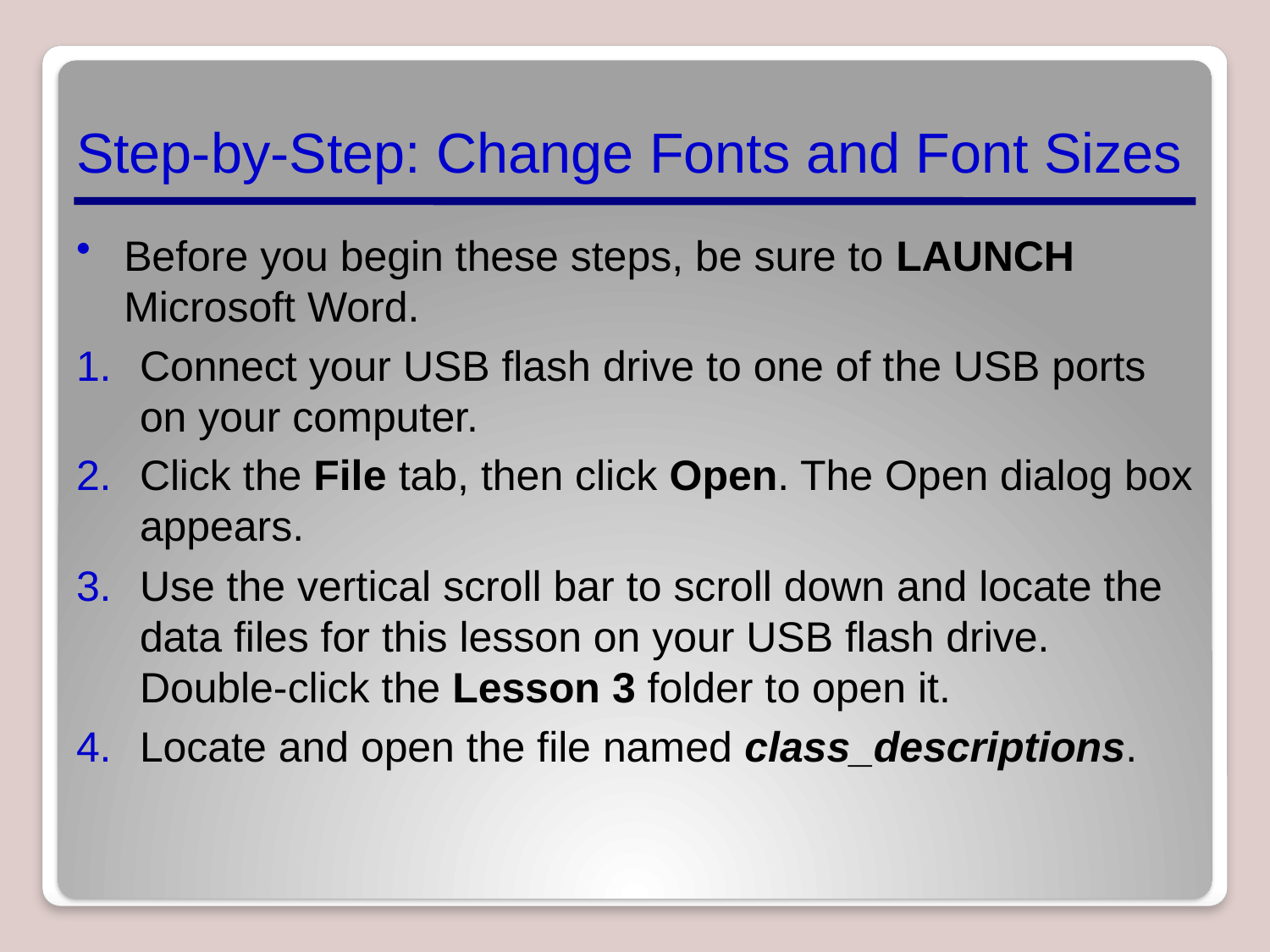

# Step-by-Step: Change Fonts and Font Sizes

Before you begin these steps, be sure to LAUNCH Microsoft Word.
Connect your USB flash drive to one of the USB ports on your computer.
Click the File tab, then click Open. The Open dialog box appears.
Use the vertical scroll bar to scroll down and locate the data files for this lesson on your USB flash drive. Double-click the Lesson 3 folder to open it.
Locate and open the file named class_descriptions.